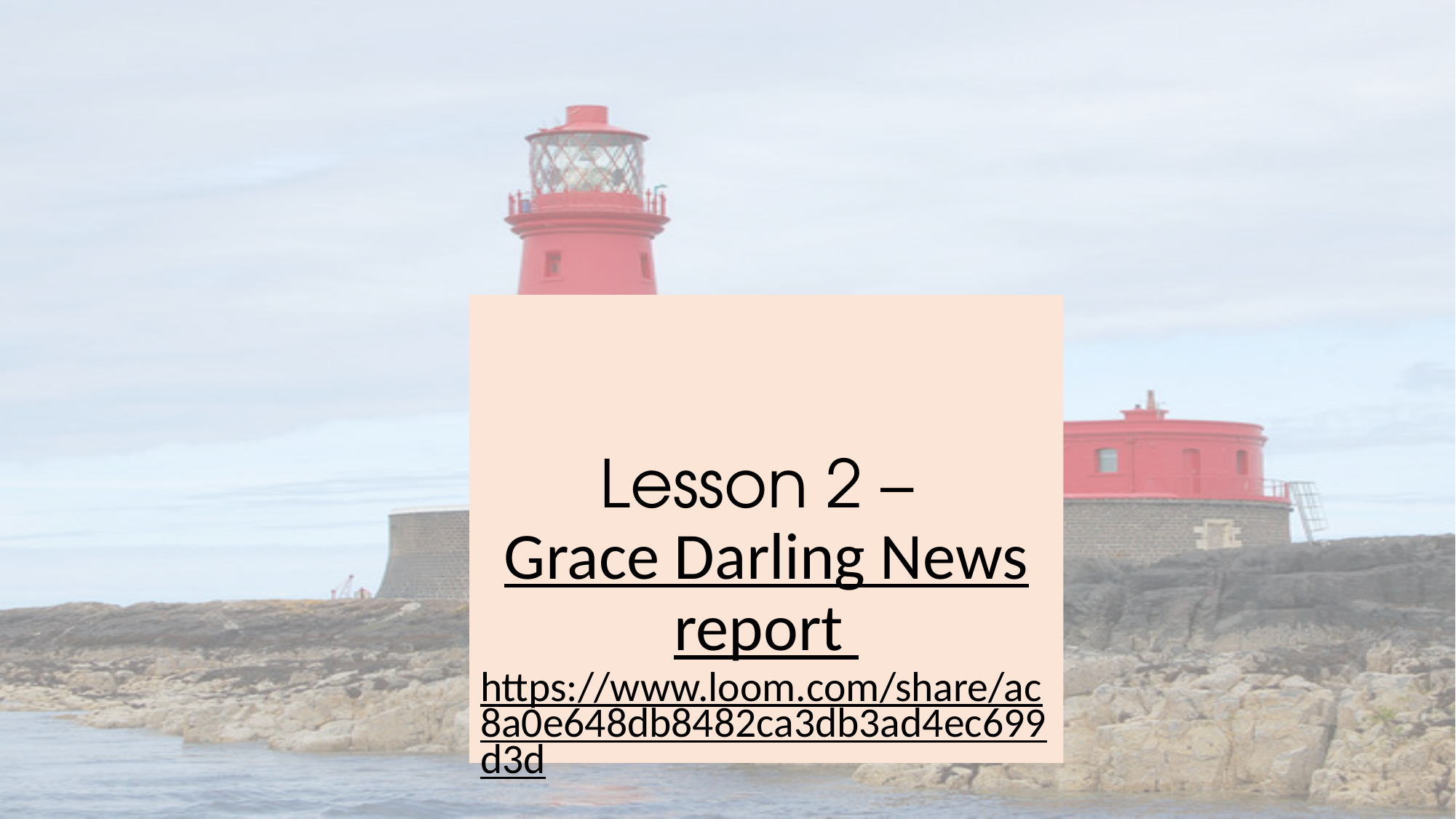

Lesson 2 –
Grace Darling News report
https://www.loom.com/share/ac8a0e648db8482ca3db3ad4ec699d3d